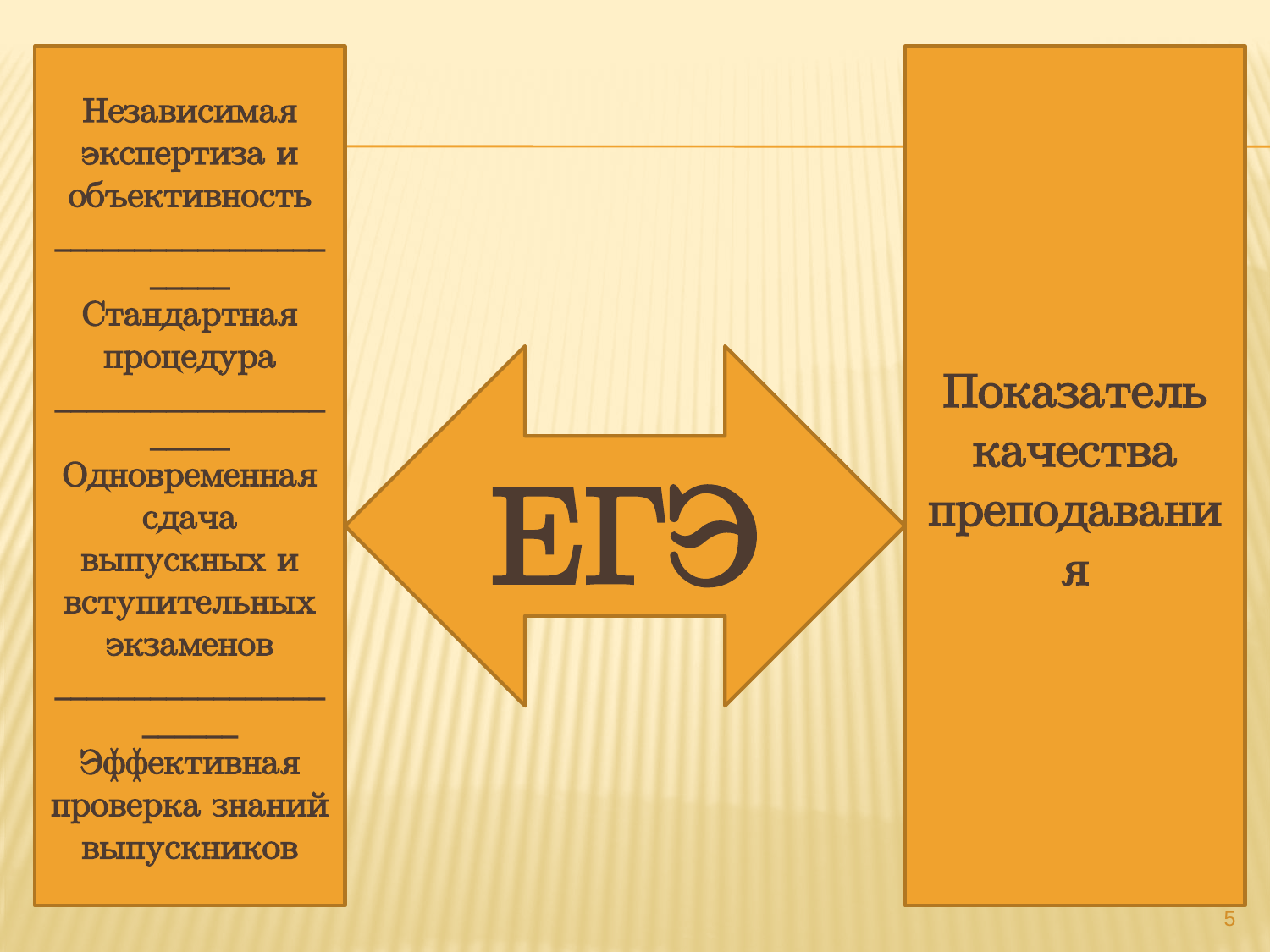

Независимая экспертиза и объективность
______________________
Стандартная процедура
______________________
Одновременная сдача выпускных и вступительных экзаменов
_______________________
Эффективная проверка знаний выпускников
Показатель качества преподавания

ЕГЭ
5